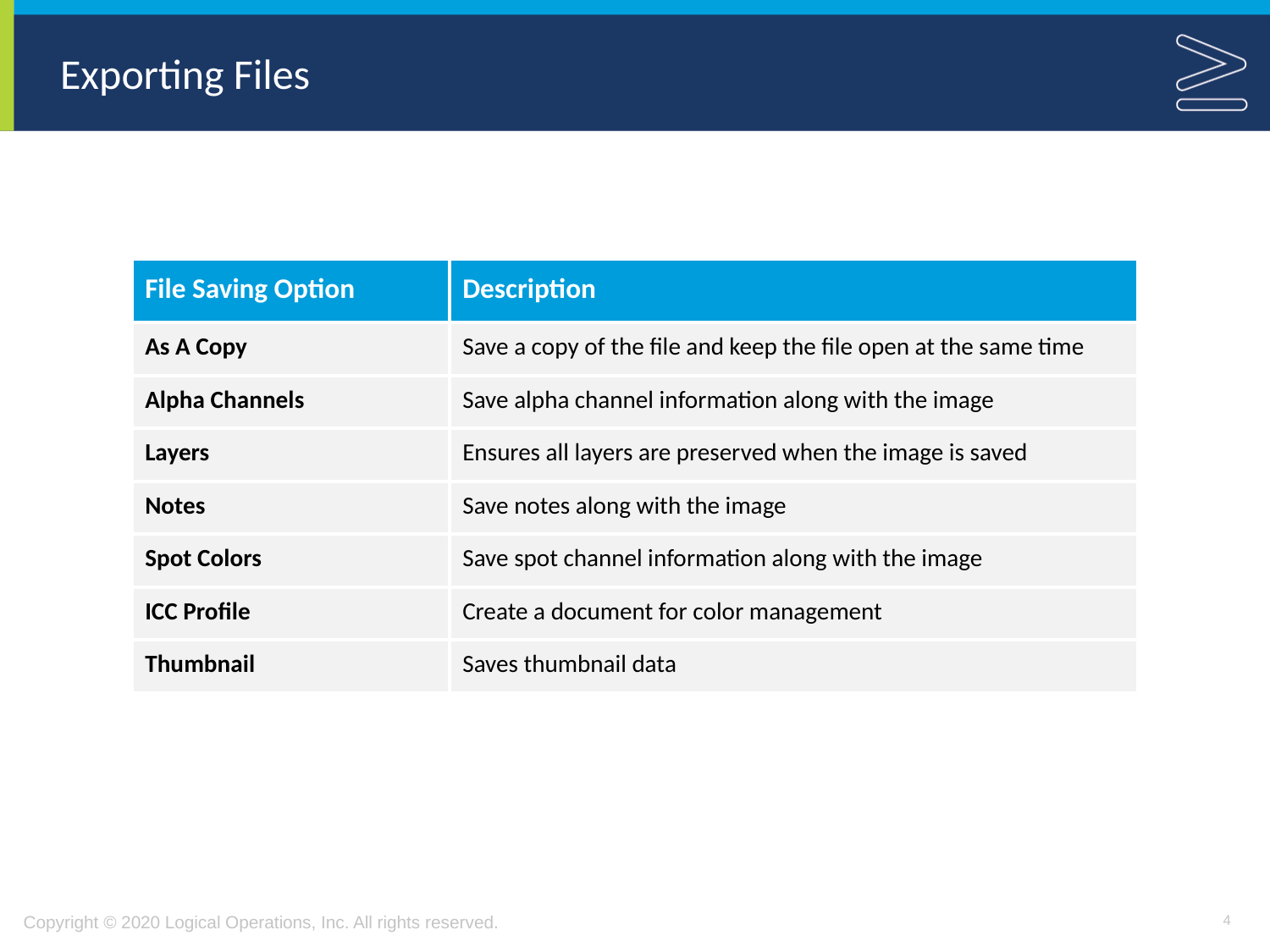

# Exporting Files
| File Saving Option | Description |
| --- | --- |
| As A Copy | Save a copy of the file and keep the file open at the same time |
| Alpha Channels | Save alpha channel information along with the image |
| Layers | Ensures all layers are preserved when the image is saved |
| Notes | Save notes along with the image |
| Spot Colors | Save spot channel information along with the image |
| ICC Profile | Create a document for color management |
| Thumbnail | Saves thumbnail data |
4